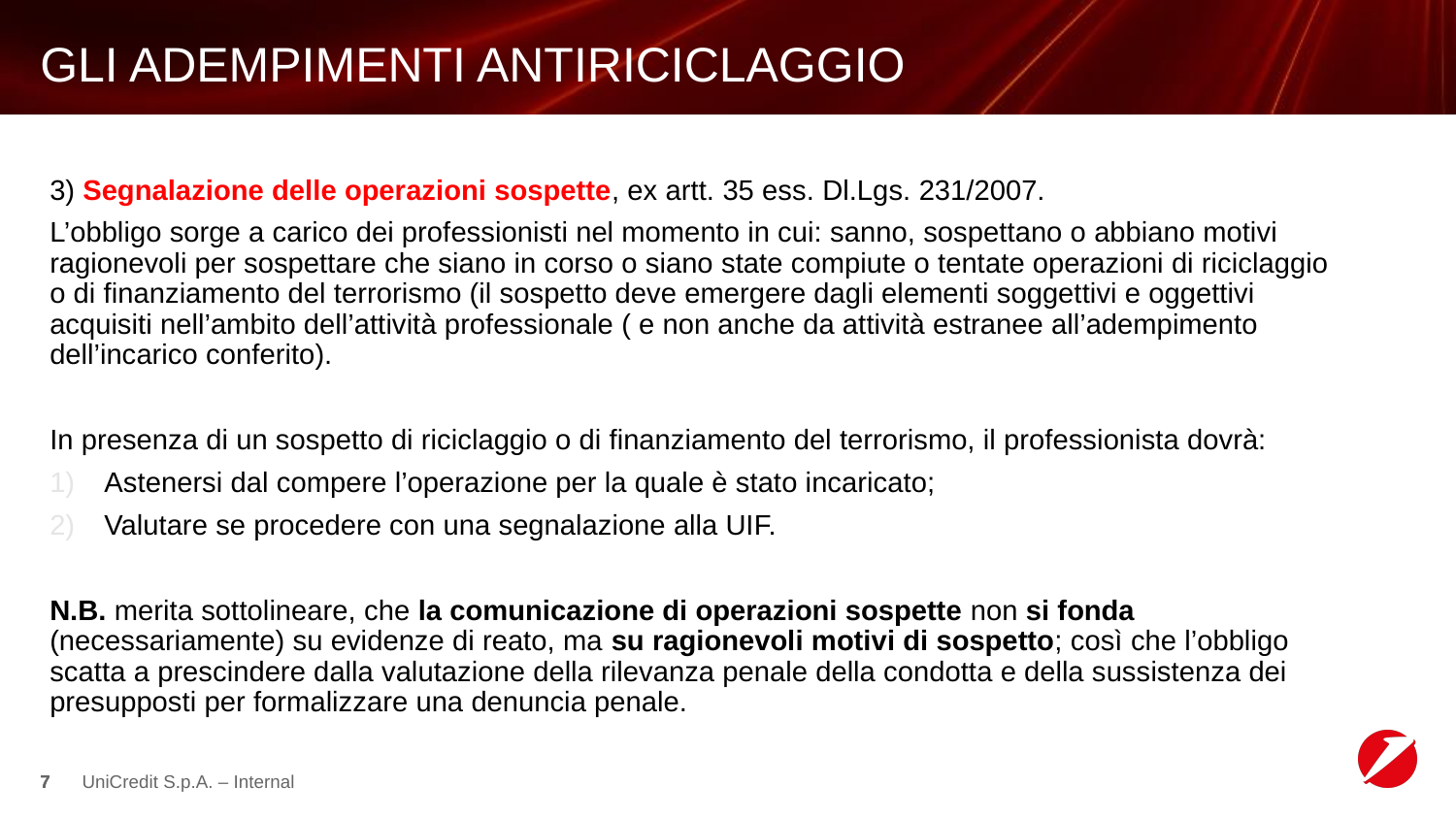

# GLI ADEMPIMENTI ANTIRICICLAGGIO

3) Segnalazione delle operazioni sospette, ex artt. 35 ess. Dl.Lgs. 231/2007.
L’obbligo sorge a carico dei professionisti nel momento in cui: sanno, sospettano o abbiano motivi ragionevoli per sospettare che siano in corso o siano state compiute o tentate operazioni di riciclaggio o di finanziamento del terrorismo (il sospetto deve emergere dagli elementi soggettivi e oggettivi acquisiti nell’ambito dell’attività professionale ( e non anche da attività estranee all’adempimento dell’incarico conferito).

In presenza di un sospetto di riciclaggio o di finanziamento del terrorismo, il professionista dovrà:
Astenersi dal compere l’operazione per la quale è stato incaricato;
Valutare se procedere con una segnalazione alla UIF.

N.B. merita sottolineare, che la comunicazione di operazioni sospette non si fonda (necessariamente) su evidenze di reato, ma su ragionevoli motivi di sospetto; così che l’obbligo scatta a prescindere dalla valutazione della rilevanza penale della condotta e della sussistenza dei presupposti per formalizzare una denuncia penale.

UniCredit S.p.A. – Internal